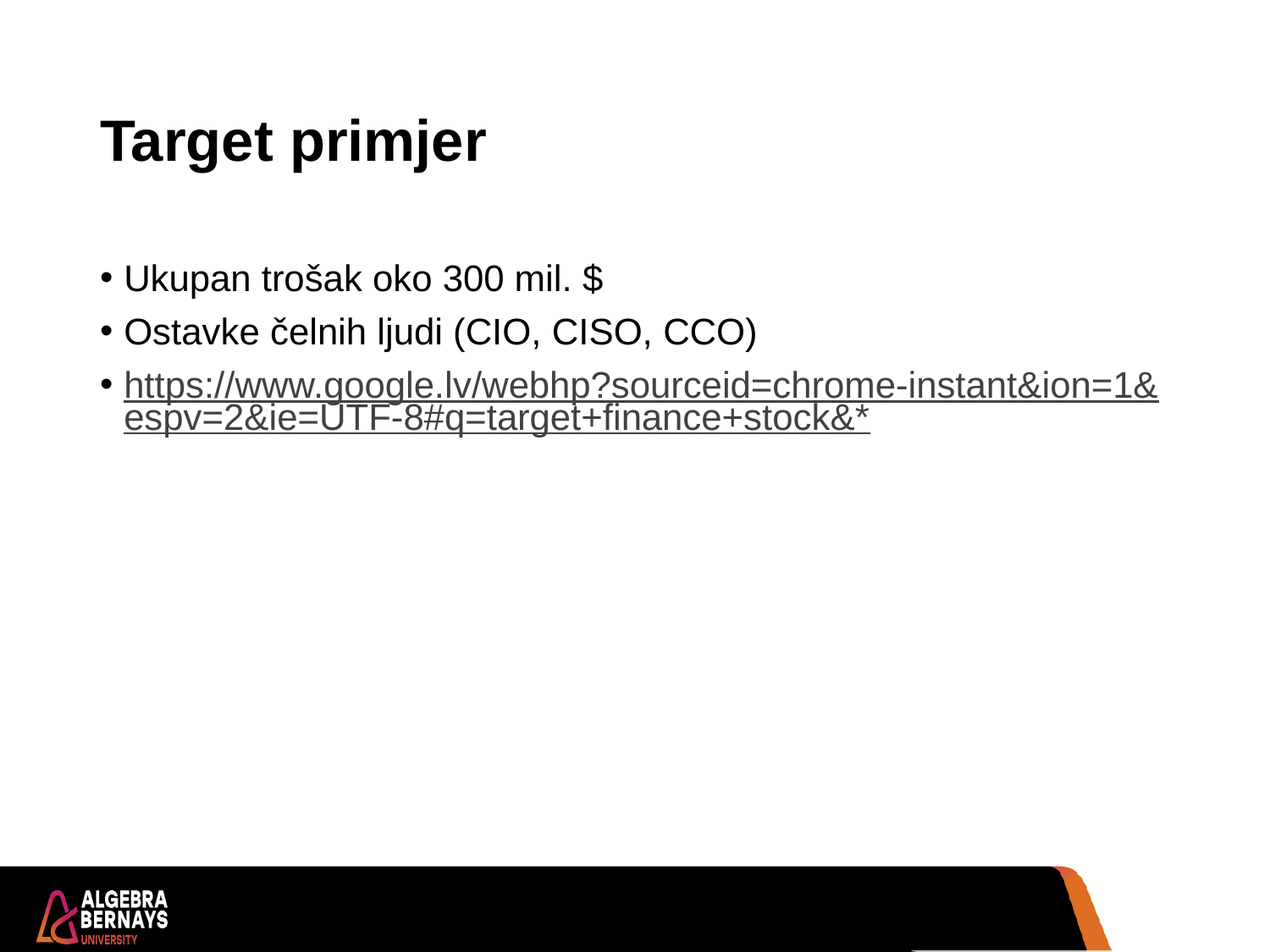

# Target primjer
Ukupan trošak oko 300 mil. $
Ostavke čelnih ljudi (CIO, CISO, CCO)
https://www.google.lv/webhp?sourceid=chrome-instant&ion=1&espv=2&ie=UTF-8#q=target+finance+stock&*